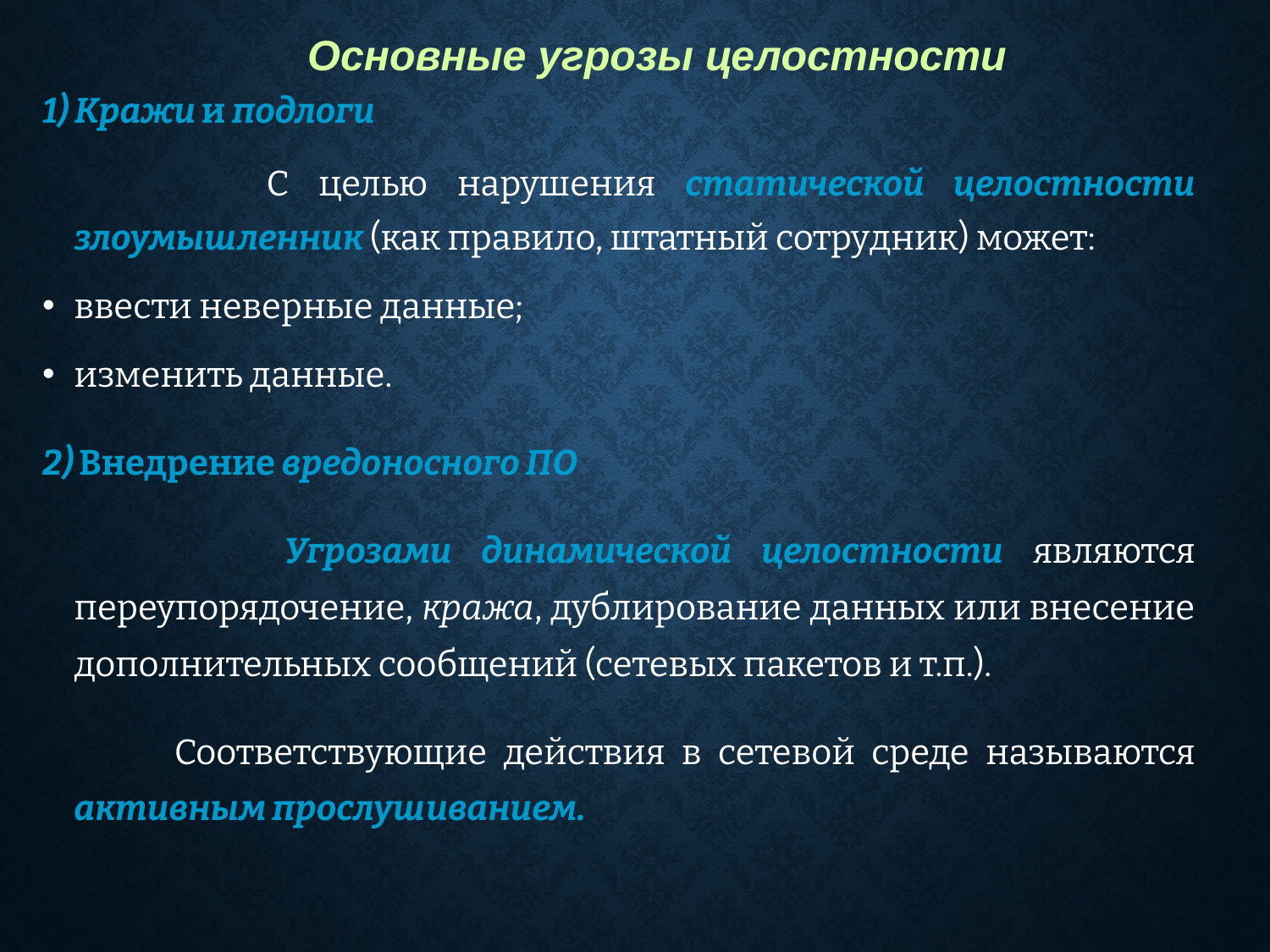

Основные угрозы целостности
1) Кражи и подлоги
        С целью нарушения статической целостности злоумышленник (как правило, штатный сотрудник) может:
ввести неверные данные;
изменить данные.
2) Внедрение вредоносного ПО
        Угрозами динамической целостности являются переупорядочение, кража, дублирование данных или внесение дополнительных сообщений (сетевых пакетов и т.п.).
        Соответствующие действия в сетевой среде называются активным прослушиванием.